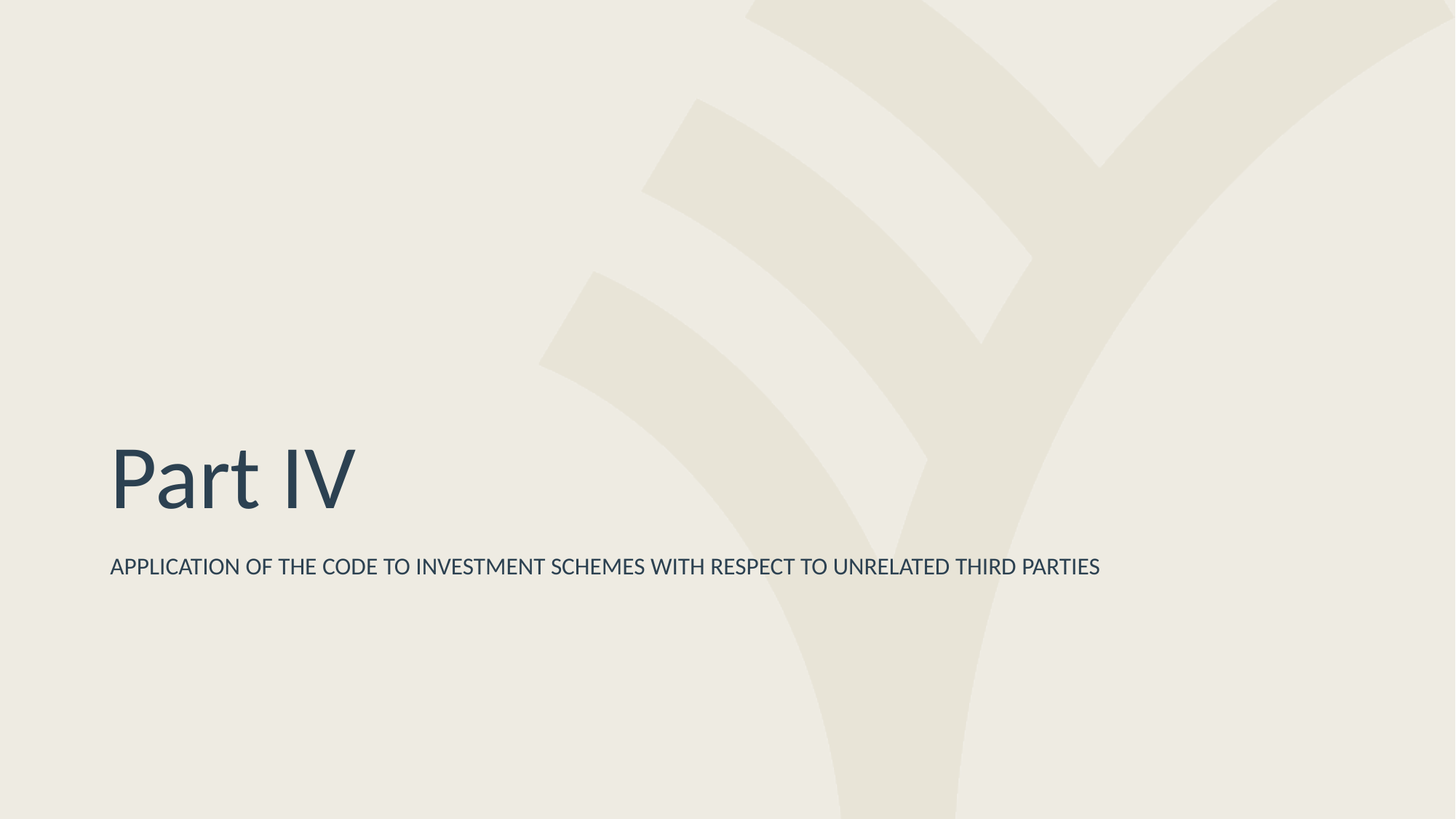

# Part IV
Application of the code to investment schemes with respect to unrelated third parties